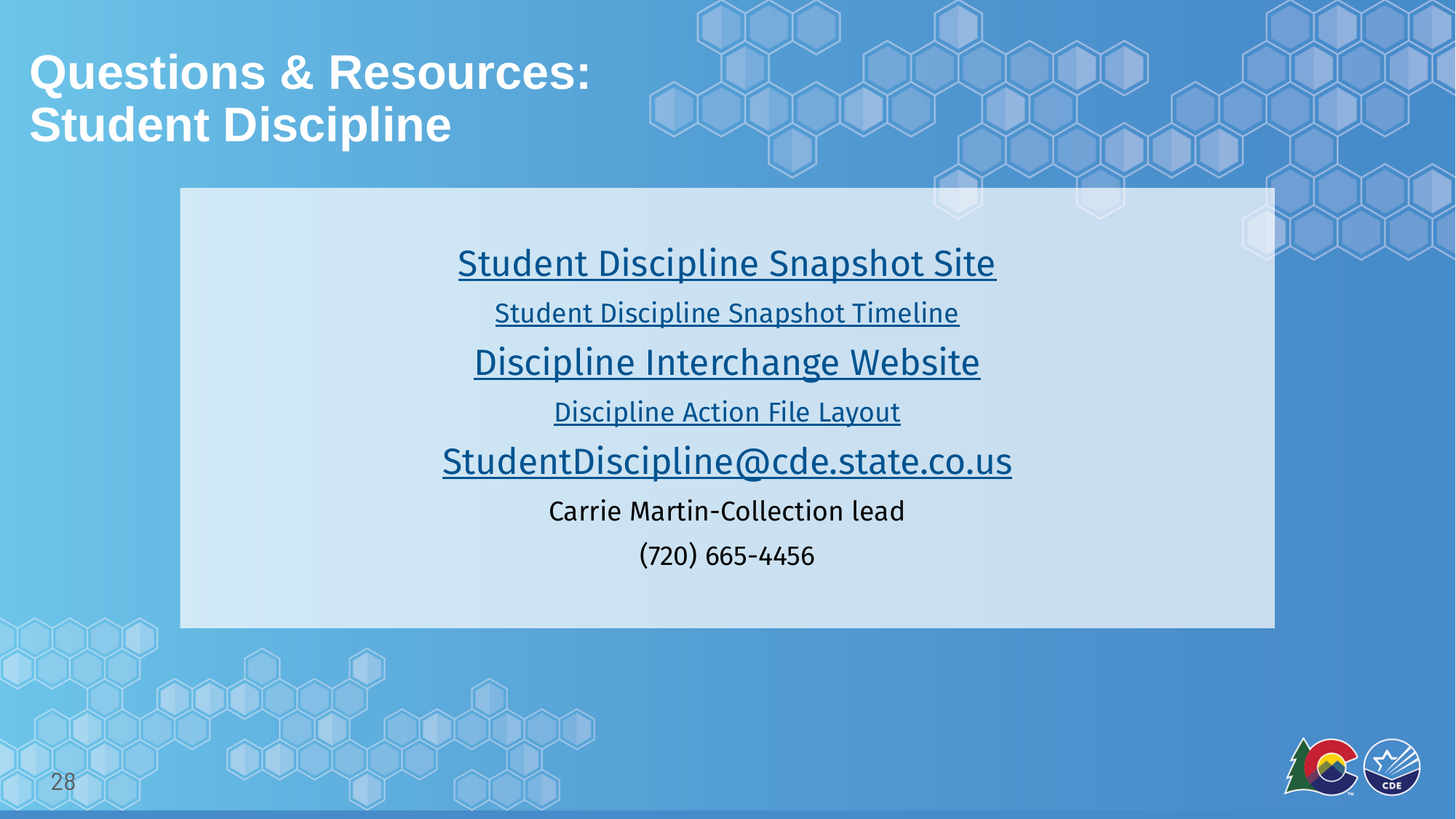

# Questions & Resources: Student Discipline
Student Discipline Snapshot Site
Student Discipline Snapshot Timeline
Discipline Interchange Website
Discipline Action File Layout
StudentDiscipline@cde.state.co.us
Carrie Martin-Collection lead
(720) 665-4456
28